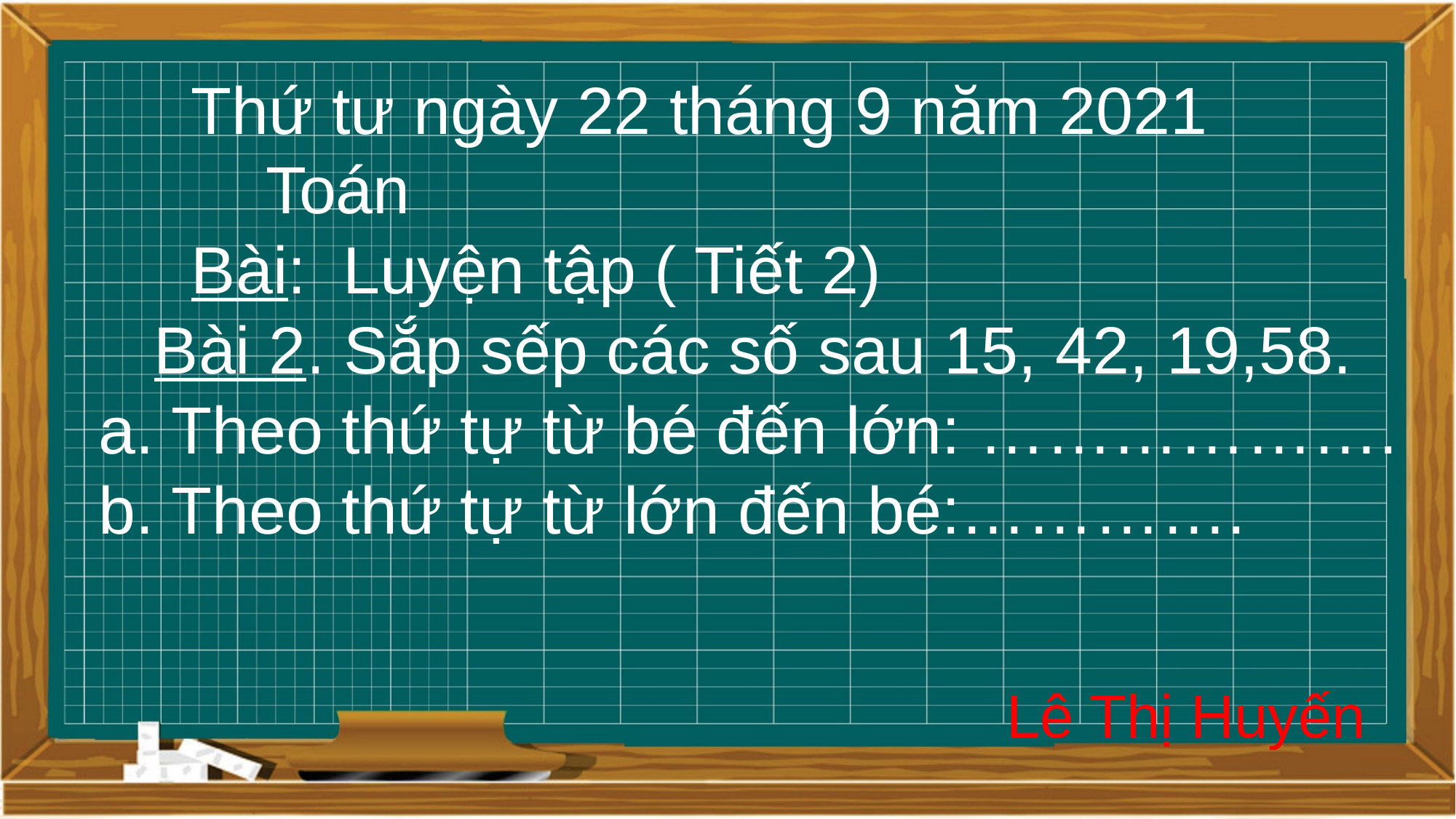

Thứ tư ngày 22 tháng 9 năm 2021
         Toán
     Bài:  Luyện tập ( Tiết 2)
   Bài 2. Sắp sếp các số sau 15, 42, 19,58.
a. Theo thứ tự từ bé đến lớn: ……………….
b. Theo thứ tự từ lớn đến bé:………….
Lê Thị Huyến